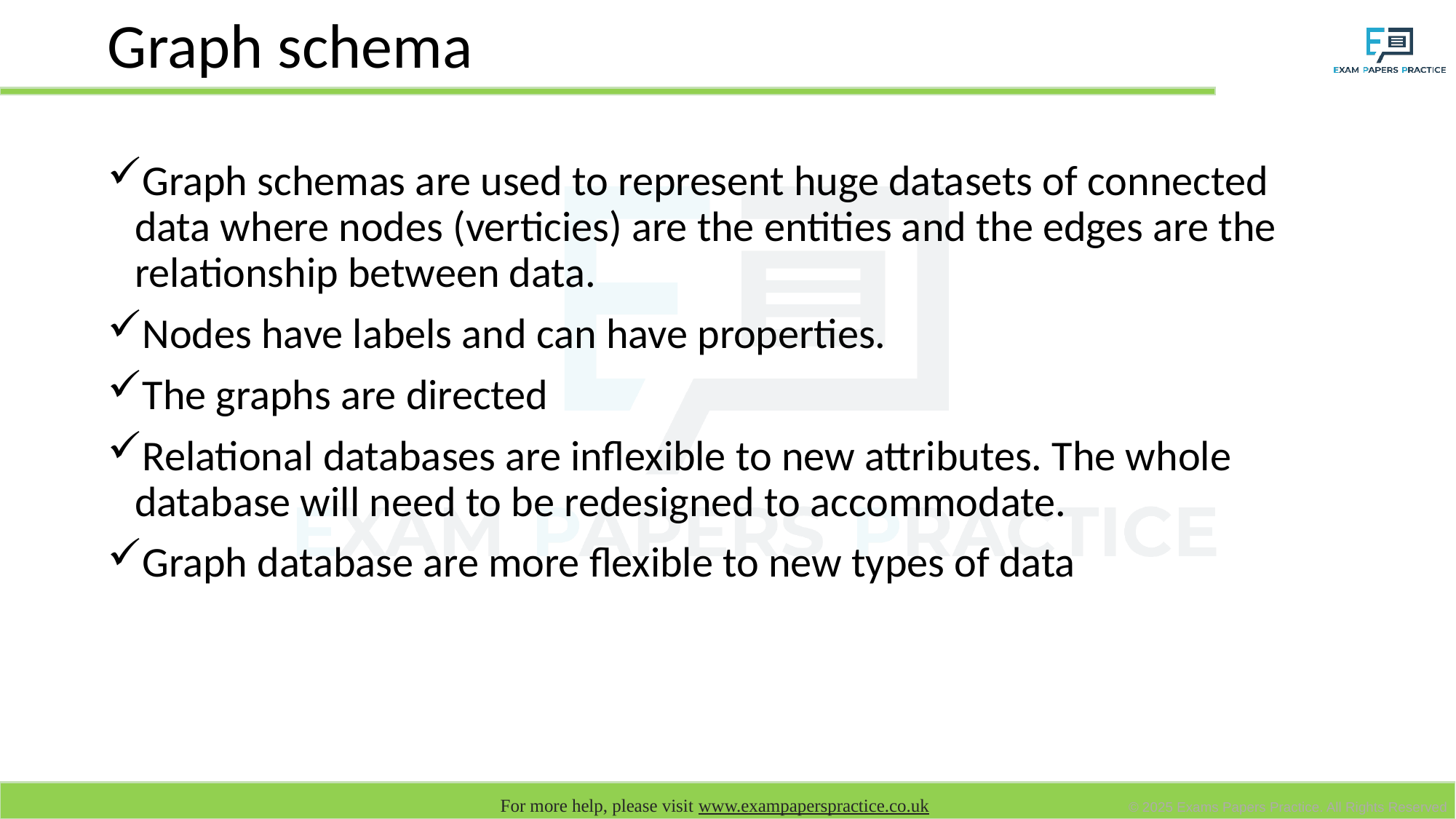

# Graph schema
Graph schemas are used to represent huge datasets of connected data where nodes (verticies) are the entities and the edges are the relationship between data.
Nodes have labels and can have properties.
The graphs are directed
Relational databases are inflexible to new attributes. The whole database will need to be redesigned to accommodate.
Graph database are more flexible to new types of data